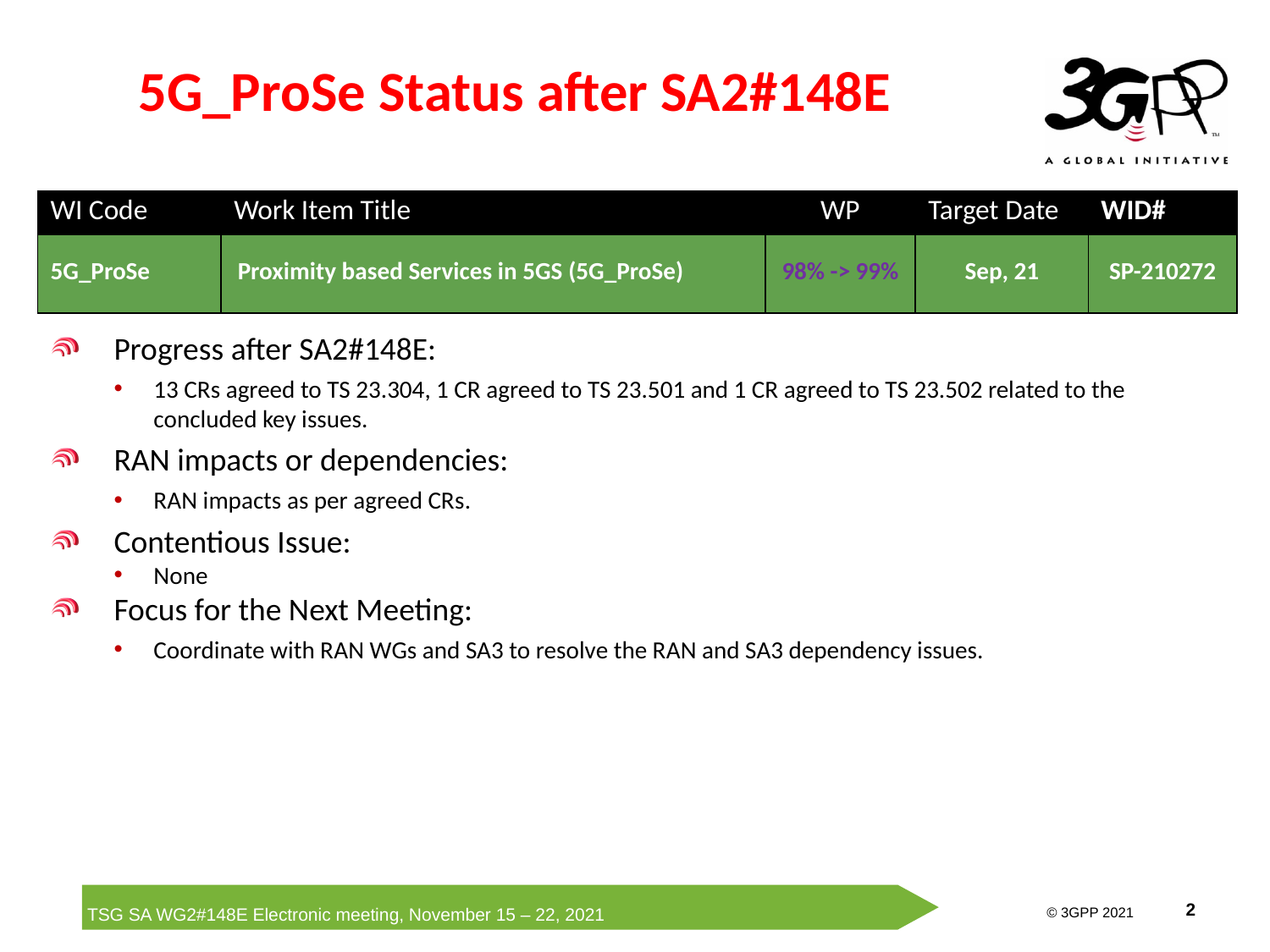

# 5G_ProSe Status after SA2#148E
| WI Code | Work Item Title | WP | Target Date | WID# |
| --- | --- | --- | --- | --- |
| 5G\_ProSe | Proximity based Services in 5GS (5G\_ProSe) | 98% -> 99% | Sep, 21 | SP-210272 |
Progress after SA2#148E:
13 CRs agreed to TS 23.304, 1 CR agreed to TS 23.501 and 1 CR agreed to TS 23.502 related to the concluded key issues.
RAN impacts or dependencies:
RAN impacts as per agreed CRs.
Contentious Issue:
None
Focus for the Next Meeting:
Coordinate with RAN WGs and SA3 to resolve the RAN and SA3 dependency issues.